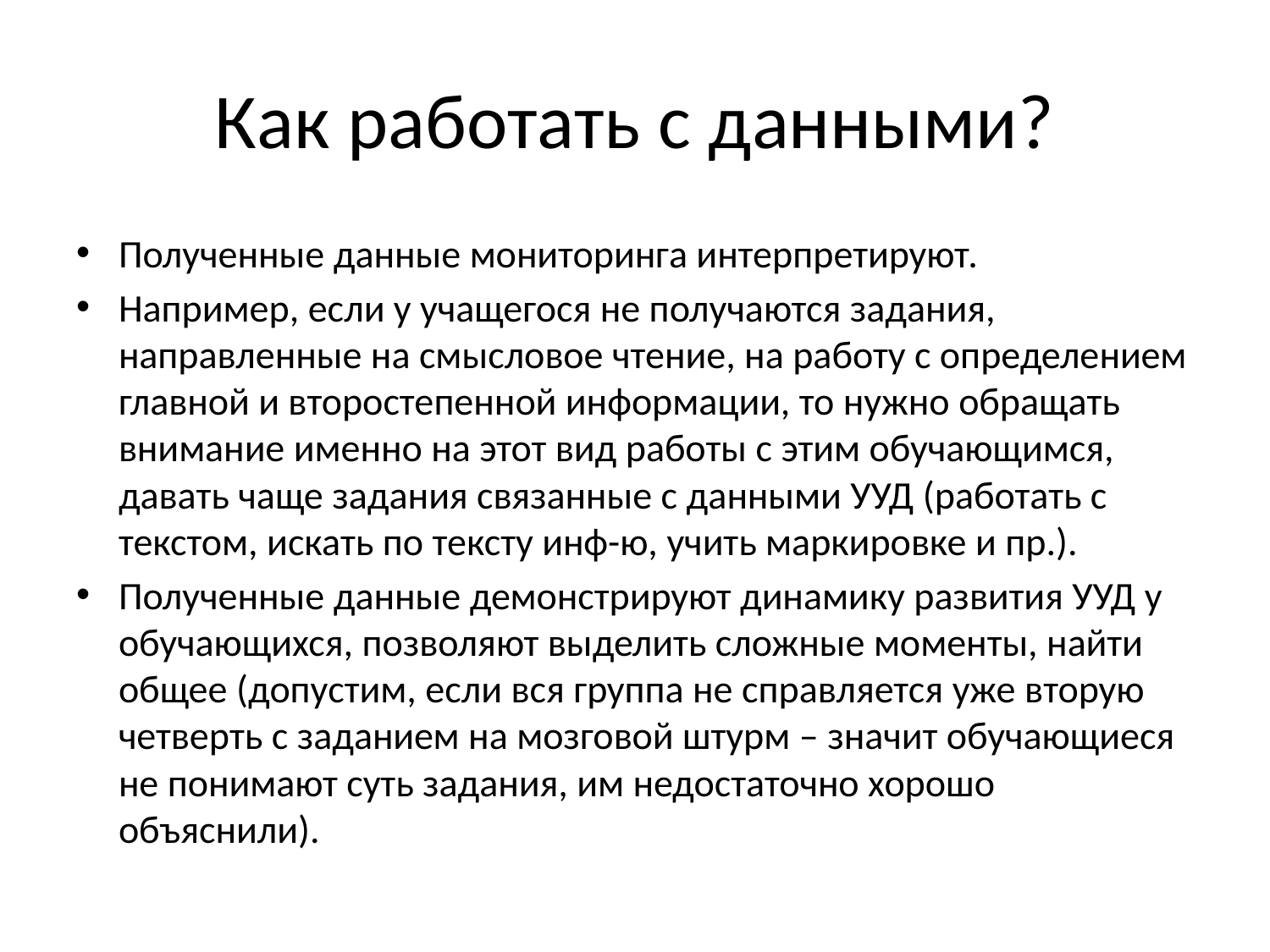

# Как работать с данными?
Полученные данные мониторинга интерпретируют.
Например, если у учащегося не получаются задания, направленные на смысловое чтение, на работу с определением главной и второстепенной информации, то нужно обращать внимание именно на этот вид работы с этим обучающимся, давать чаще задания связанные с данными УУД (работать с текстом, искать по тексту инф-ю, учить маркировке и пр.).
Полученные данные демонстрируют динамику развития УУД у обучающихся, позволяют выделить сложные моменты, найти общее (допустим, если вся группа не справляется уже вторую четверть с заданием на мозговой штурм – значит обучающиеся не понимают суть задания, им недостаточно хорошо объяснили).